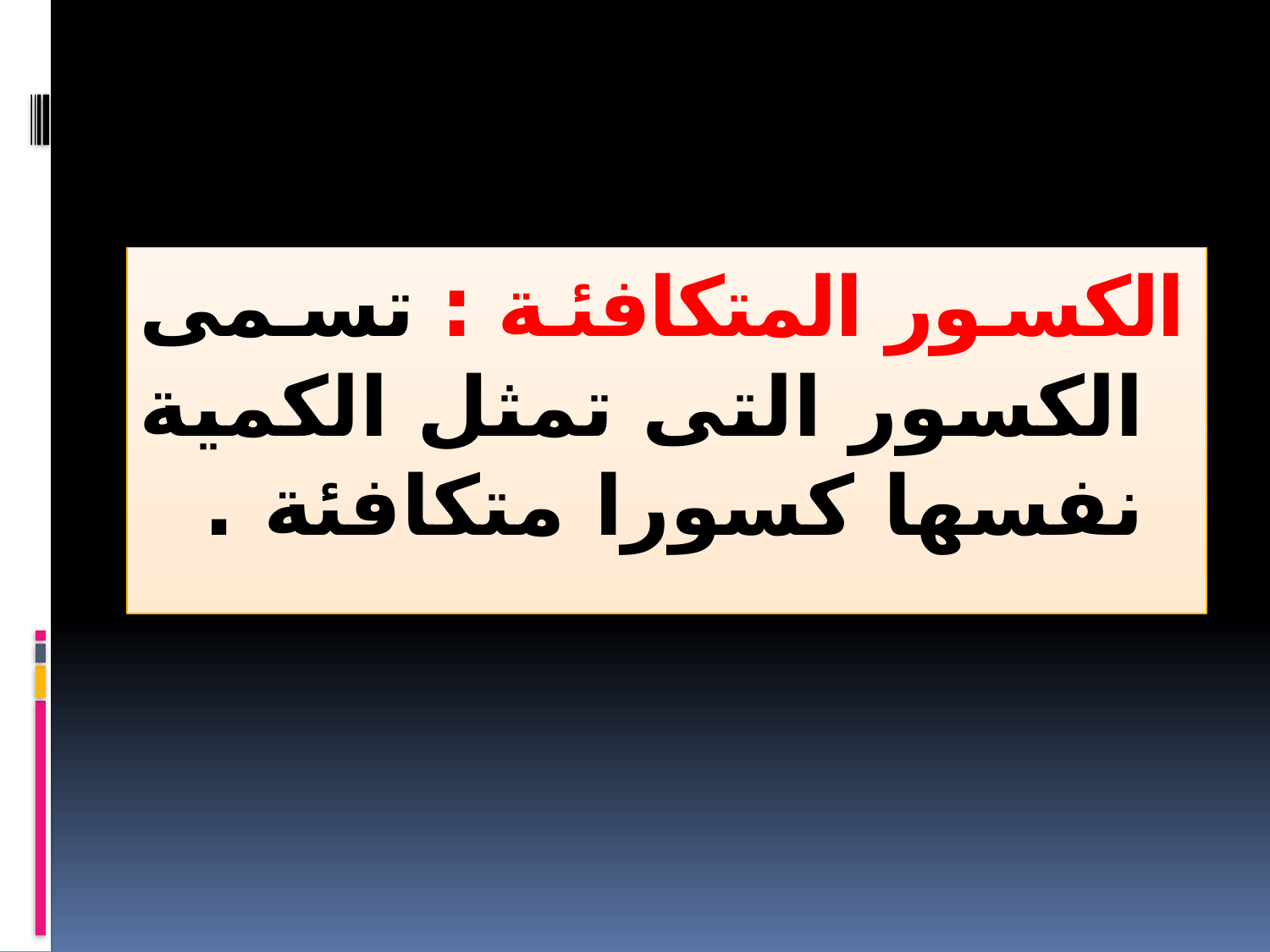

الكسور المتكافئة : تسمى الكسور التى تمثل الكمية نفسها كسورا متكافئة .